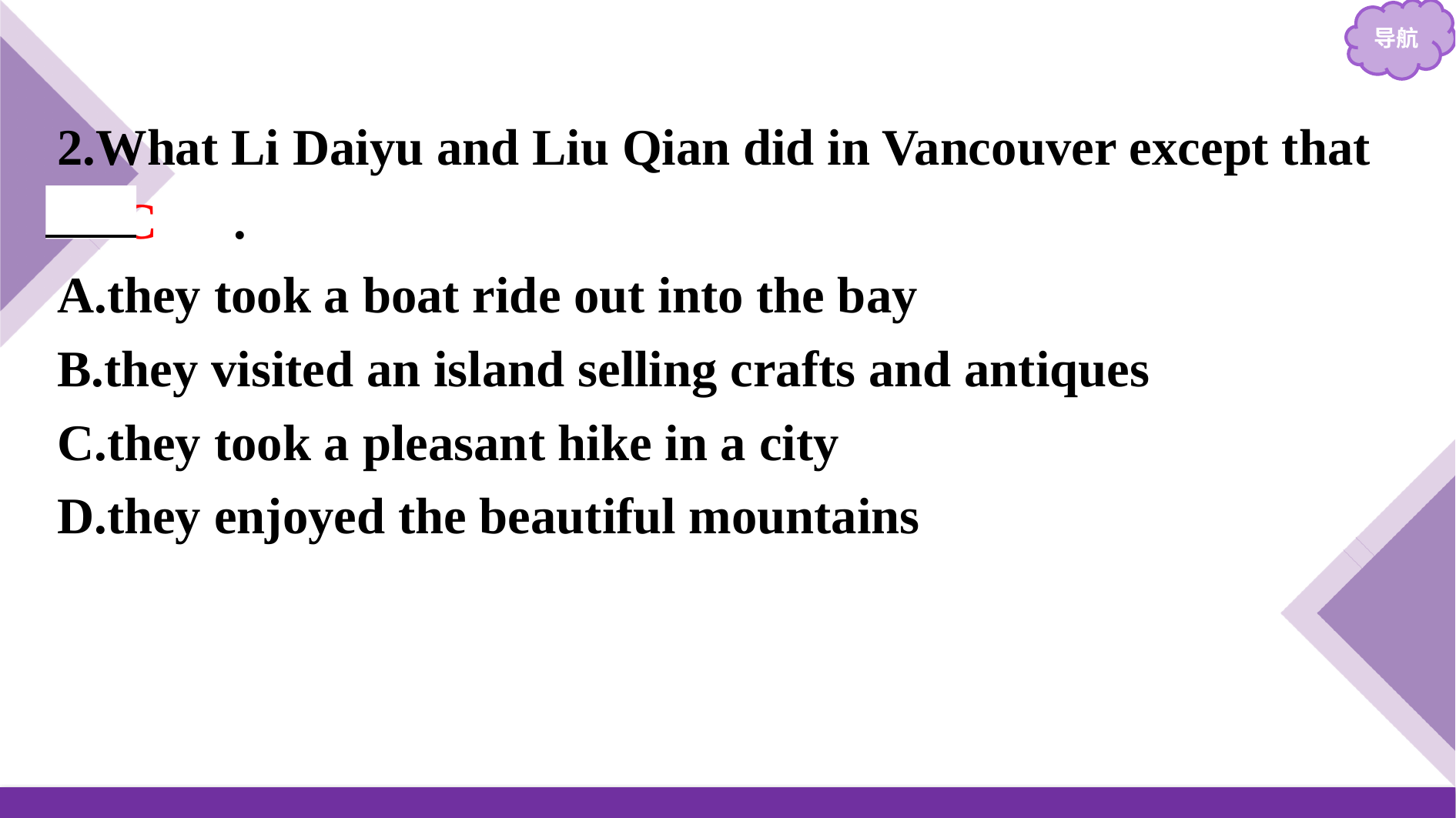

2.What Li Daiyu and Liu Qian did in Vancouver except that 　C　.
A.they took a boat ride out into the bay
B.they visited an island selling crafts and antiques
C.they took a pleasant hike in a city
D.they enjoyed the beautiful mountains